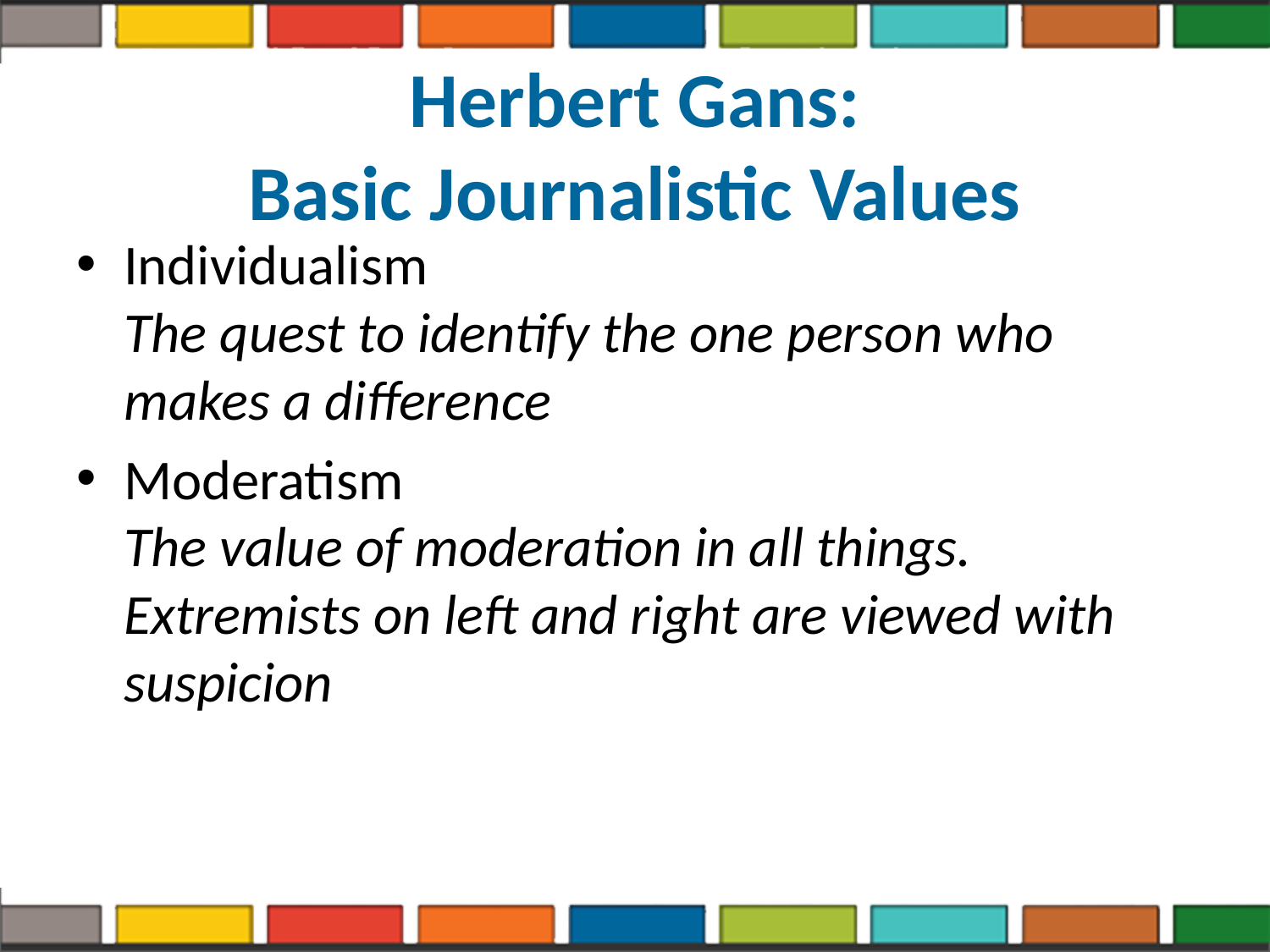

# Herbert Gans: Basic Journalistic Values
Individualism
The quest to identify the one person who makes a difference
Moderatism
The value of moderation in all things.  Extremists on left and right are viewed with suspicion